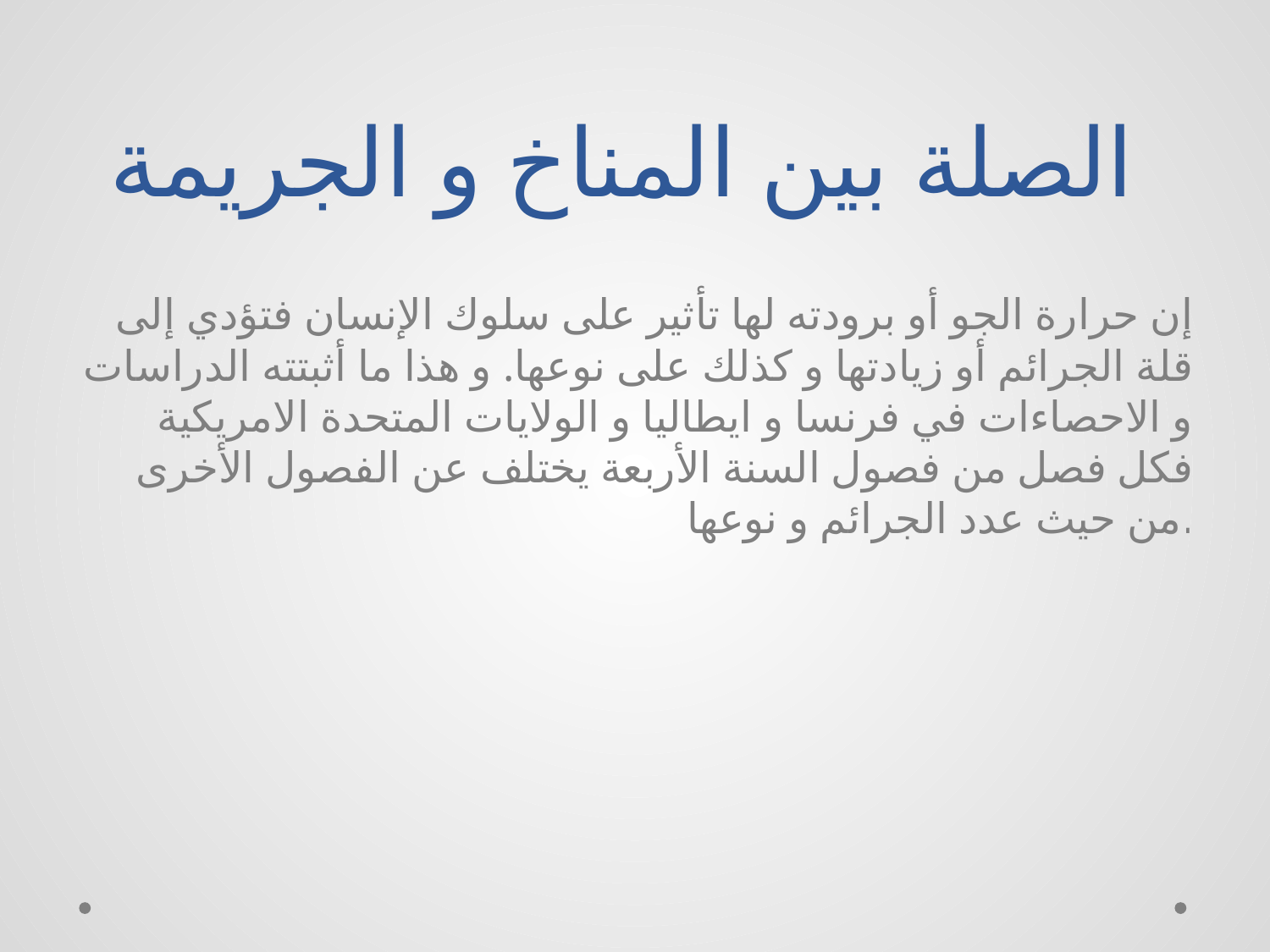

# الصلة بين المناخ و الجريمة

إن حرارة الجو أو برودته لها تأثير على سلوك الإنسان فتؤدي إلى قلة الجرائم أو زيادتها و كذلك على نوعها. و هذا ما أثبتته الدراسات و الاحصاءات في فرنسا و ايطاليا و الولايات المتحدة الامريكية فكل فصل من فصول السنة الأربعة يختلف عن الفصول الأخرى من حيث عدد الجرائم و نوعها.